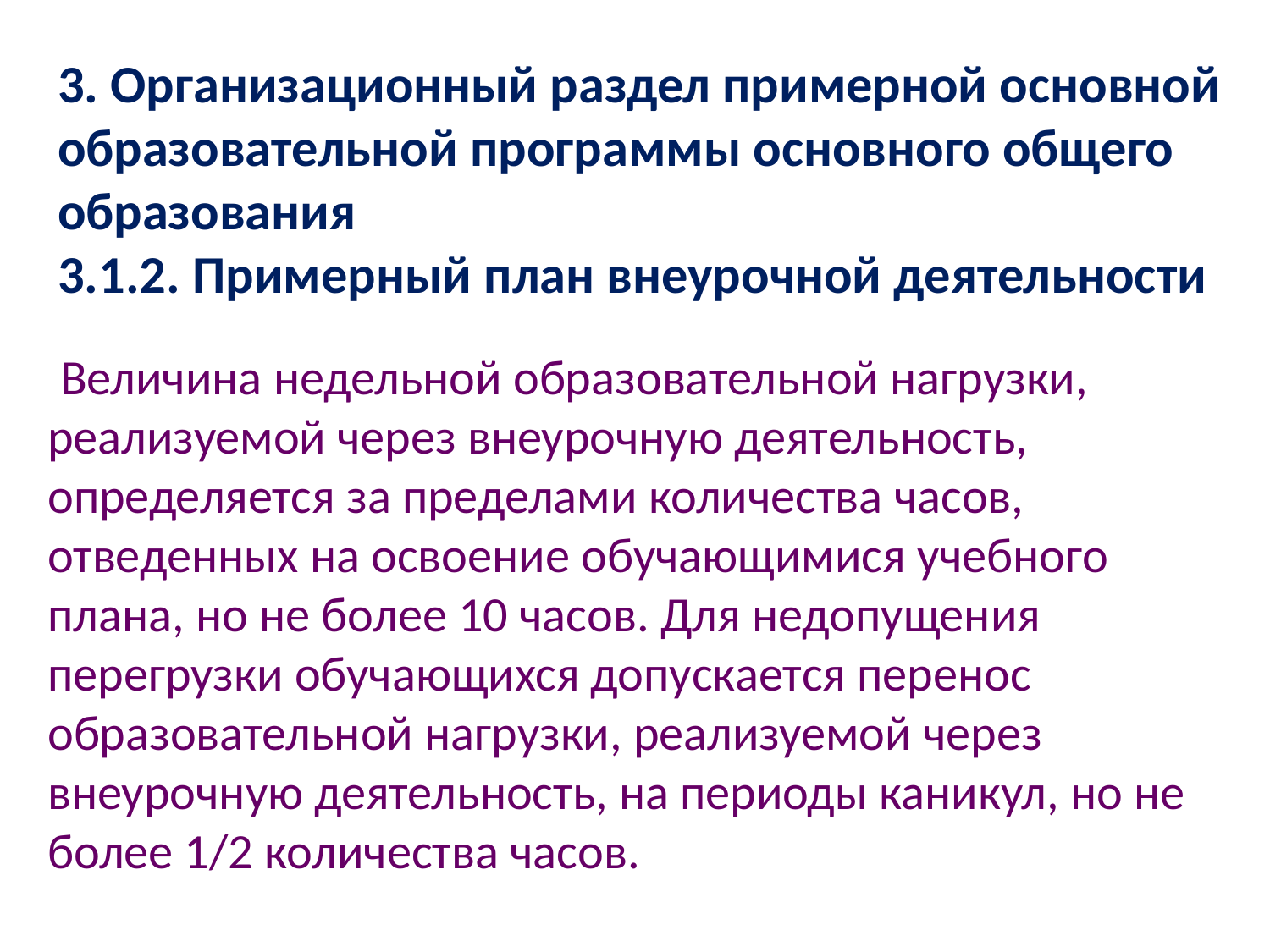

# 3. Организационный раздел примерной основной образовательной программы основного общего образования 3.1.2. Примерный план внеурочной деятельности
Величина недельной образовательной нагрузки, реализуемой через внеурочную деятельность, определяется за пределами количества часов, отведенных на освоение обучающимися учебного плана, но не более 10 часов. Для недопущения перегрузки обучающихся допускается перенос образовательной нагрузки, реализуемой через внеурочную деятельность, на периоды каникул, но не более 1/2 количества часов.